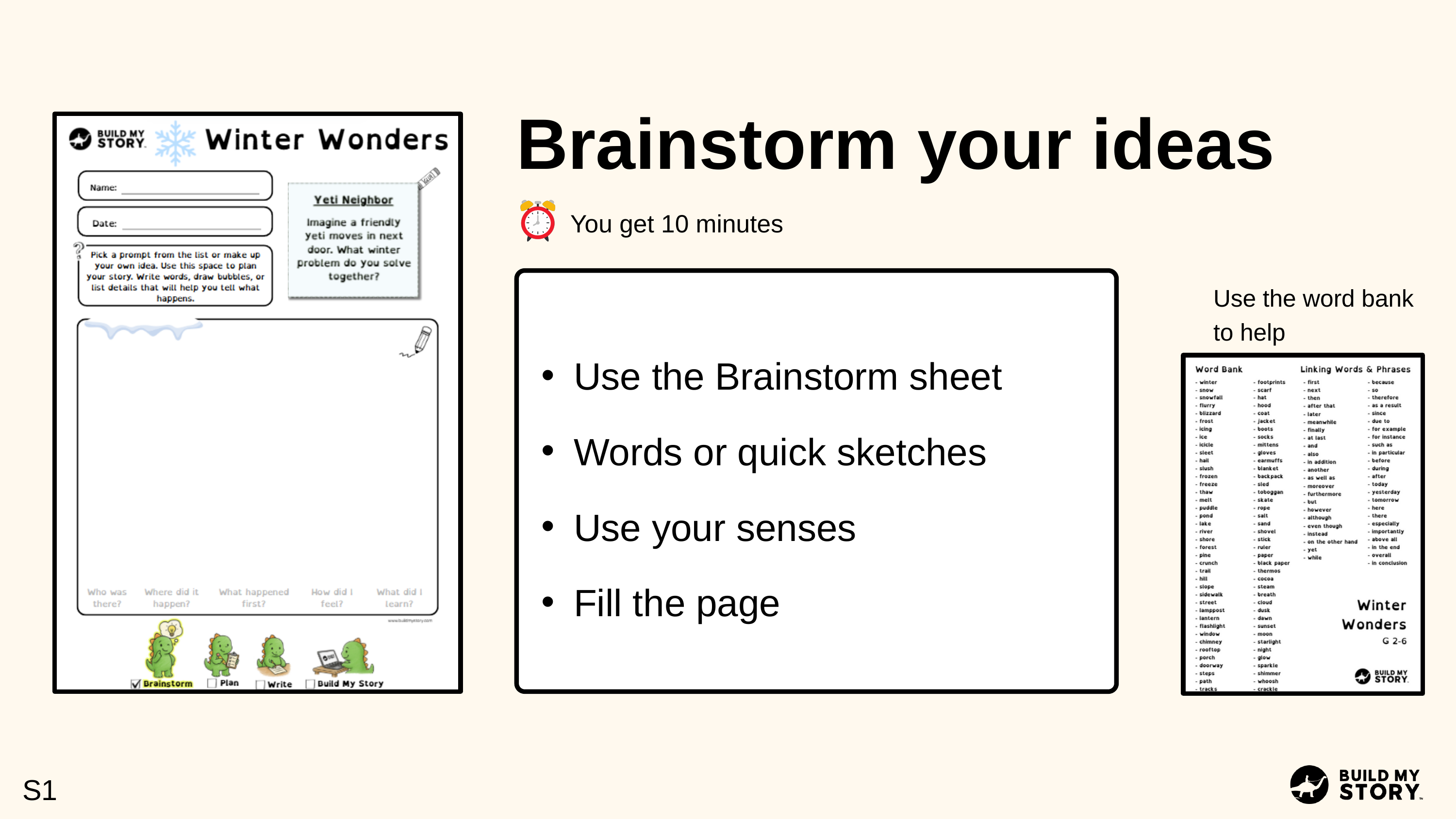

Brainstorm your ideas

You get 10 minutes

Use the word bank to help
Use the Brainstorm sheet
Words or quick sketches
Use your senses
Fill the page

S1